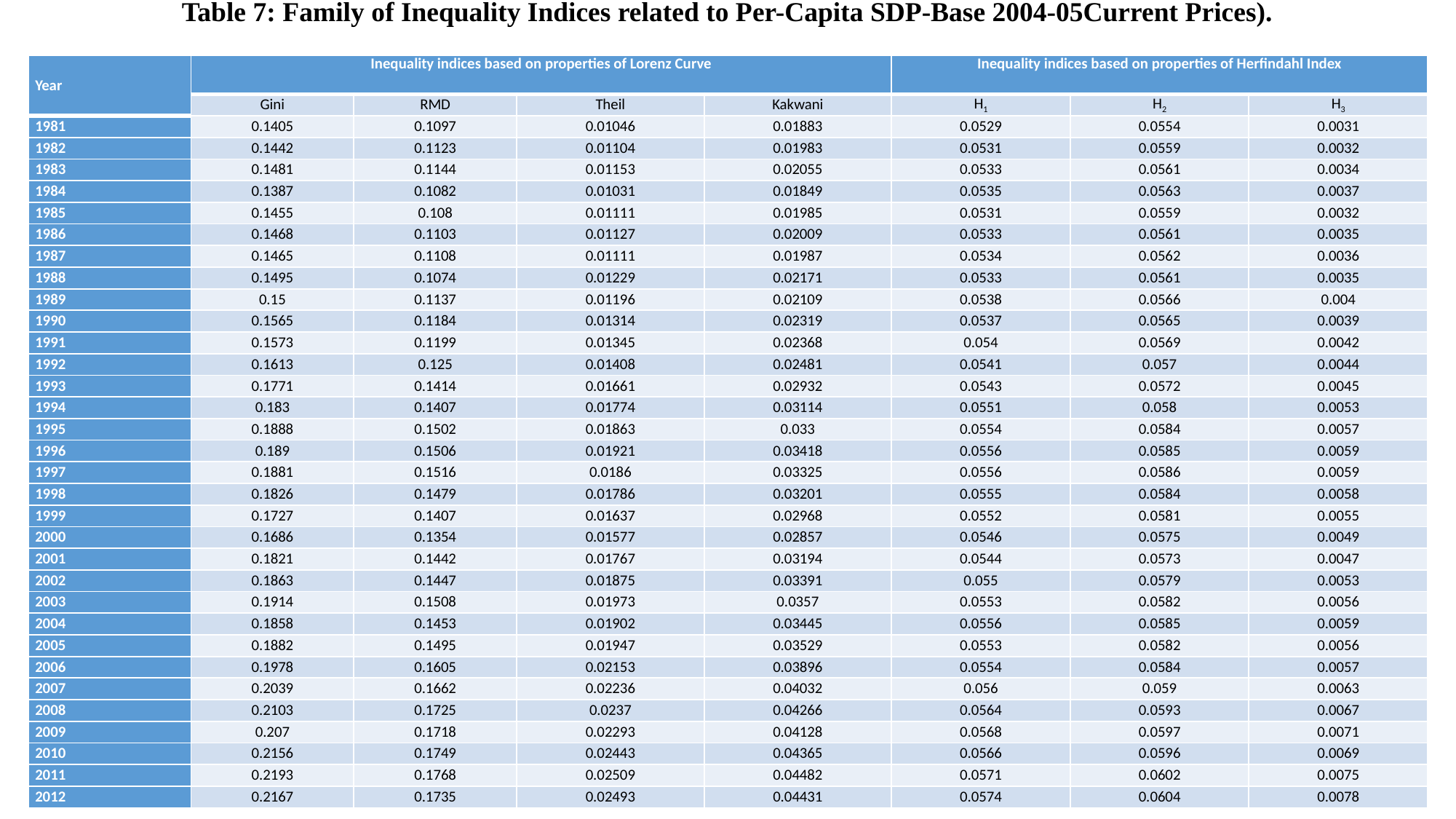

Table 7: Family of Inequality Indices related to Per-Capita SDP-Base 2004-05Current Prices).

| Year | Inequality indices based on properties of Lorenz Curve |  |  |  | Inequality indices based on properties of Herfindahl Index |  |  |
| --- | --- | --- | --- | --- | --- | --- | --- |
|  | Gini | RMD | Theil | Kakwani | H1 | H2 | H3 |
| 1981 | 0.1405 | 0.1097 | 0.01046 | 0.01883 | 0.0529 | 0.0554 | 0.0031 |
| 1982 | 0.1442 | 0.1123 | 0.01104 | 0.01983 | 0.0531 | 0.0559 | 0.0032 |
| 1983 | 0.1481 | 0.1144 | 0.01153 | 0.02055 | 0.0533 | 0.0561 | 0.0034 |
| 1984 | 0.1387 | 0.1082 | 0.01031 | 0.01849 | 0.0535 | 0.0563 | 0.0037 |
| 1985 | 0.1455 | 0.108 | 0.01111 | 0.01985 | 0.0531 | 0.0559 | 0.0032 |
| 1986 | 0.1468 | 0.1103 | 0.01127 | 0.02009 | 0.0533 | 0.0561 | 0.0035 |
| 1987 | 0.1465 | 0.1108 | 0.01111 | 0.01987 | 0.0534 | 0.0562 | 0.0036 |
| 1988 | 0.1495 | 0.1074 | 0.01229 | 0.02171 | 0.0533 | 0.0561 | 0.0035 |
| 1989 | 0.15 | 0.1137 | 0.01196 | 0.02109 | 0.0538 | 0.0566 | 0.004 |
| 1990 | 0.1565 | 0.1184 | 0.01314 | 0.02319 | 0.0537 | 0.0565 | 0.0039 |
| 1991 | 0.1573 | 0.1199 | 0.01345 | 0.02368 | 0.054 | 0.0569 | 0.0042 |
| 1992 | 0.1613 | 0.125 | 0.01408 | 0.02481 | 0.0541 | 0.057 | 0.0044 |
| 1993 | 0.1771 | 0.1414 | 0.01661 | 0.02932 | 0.0543 | 0.0572 | 0.0045 |
| 1994 | 0.183 | 0.1407 | 0.01774 | 0.03114 | 0.0551 | 0.058 | 0.0053 |
| 1995 | 0.1888 | 0.1502 | 0.01863 | 0.033 | 0.0554 | 0.0584 | 0.0057 |
| 1996 | 0.189 | 0.1506 | 0.01921 | 0.03418 | 0.0556 | 0.0585 | 0.0059 |
| 1997 | 0.1881 | 0.1516 | 0.0186 | 0.03325 | 0.0556 | 0.0586 | 0.0059 |
| 1998 | 0.1826 | 0.1479 | 0.01786 | 0.03201 | 0.0555 | 0.0584 | 0.0058 |
| 1999 | 0.1727 | 0.1407 | 0.01637 | 0.02968 | 0.0552 | 0.0581 | 0.0055 |
| 2000 | 0.1686 | 0.1354 | 0.01577 | 0.02857 | 0.0546 | 0.0575 | 0.0049 |
| 2001 | 0.1821 | 0.1442 | 0.01767 | 0.03194 | 0.0544 | 0.0573 | 0.0047 |
| 2002 | 0.1863 | 0.1447 | 0.01875 | 0.03391 | 0.055 | 0.0579 | 0.0053 |
| 2003 | 0.1914 | 0.1508 | 0.01973 | 0.0357 | 0.0553 | 0.0582 | 0.0056 |
| 2004 | 0.1858 | 0.1453 | 0.01902 | 0.03445 | 0.0556 | 0.0585 | 0.0059 |
| 2005 | 0.1882 | 0.1495 | 0.01947 | 0.03529 | 0.0553 | 0.0582 | 0.0056 |
| 2006 | 0.1978 | 0.1605 | 0.02153 | 0.03896 | 0.0554 | 0.0584 | 0.0057 |
| 2007 | 0.2039 | 0.1662 | 0.02236 | 0.04032 | 0.056 | 0.059 | 0.0063 |
| 2008 | 0.2103 | 0.1725 | 0.0237 | 0.04266 | 0.0564 | 0.0593 | 0.0067 |
| 2009 | 0.207 | 0.1718 | 0.02293 | 0.04128 | 0.0568 | 0.0597 | 0.0071 |
| 2010 | 0.2156 | 0.1749 | 0.02443 | 0.04365 | 0.0566 | 0.0596 | 0.0069 |
| 2011 | 0.2193 | 0.1768 | 0.02509 | 0.04482 | 0.0571 | 0.0602 | 0.0075 |
| 2012 | 0.2167 | 0.1735 | 0.02493 | 0.04431 | 0.0574 | 0.0604 | 0.0078 |